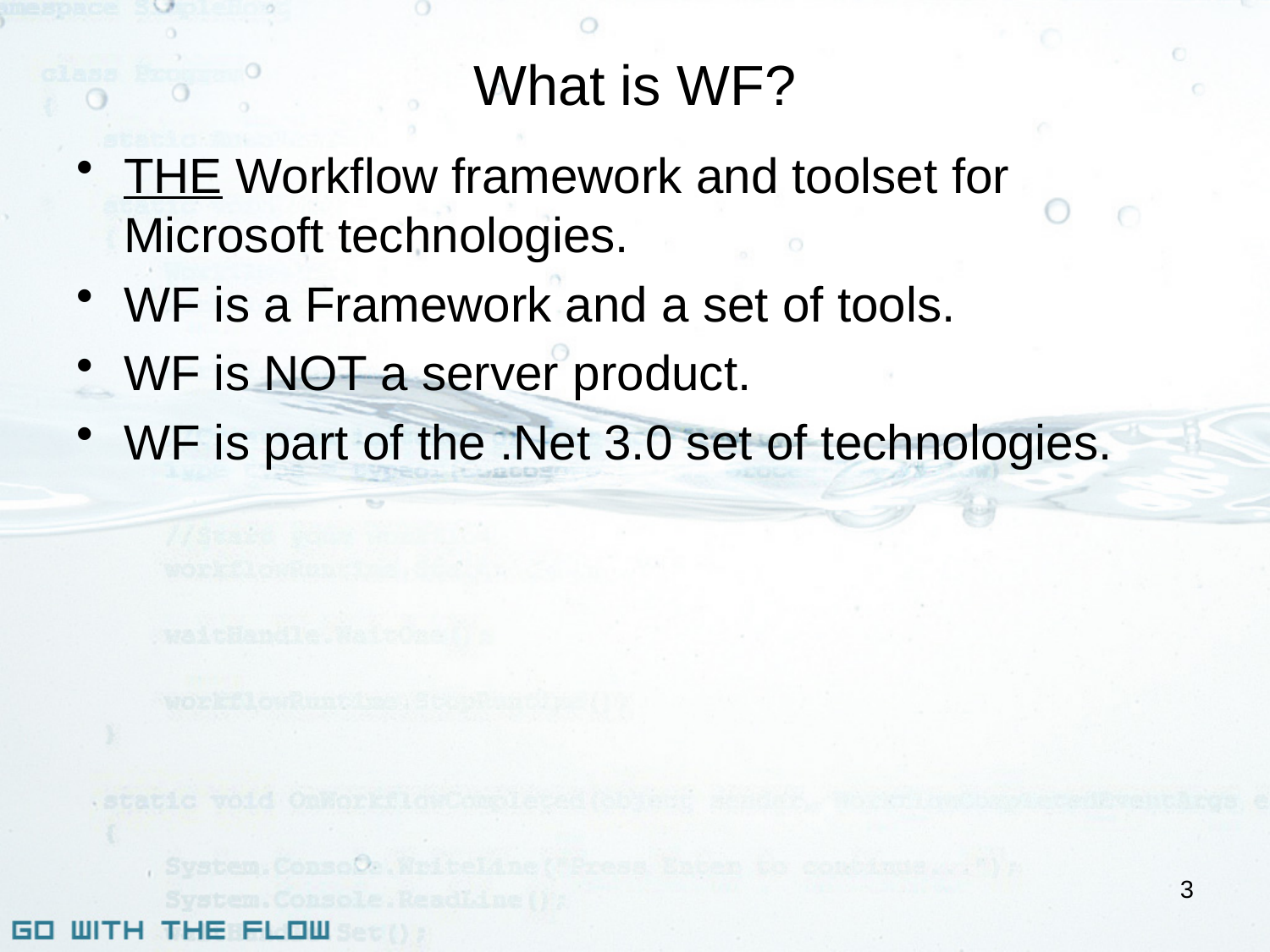

# What is WF?
THE Workflow framework and toolset for Microsoft technologies.
WF is a Framework and a set of tools.
WF is NOT a server product.
WF is part of the .Net 3.0 set of technologies.

3